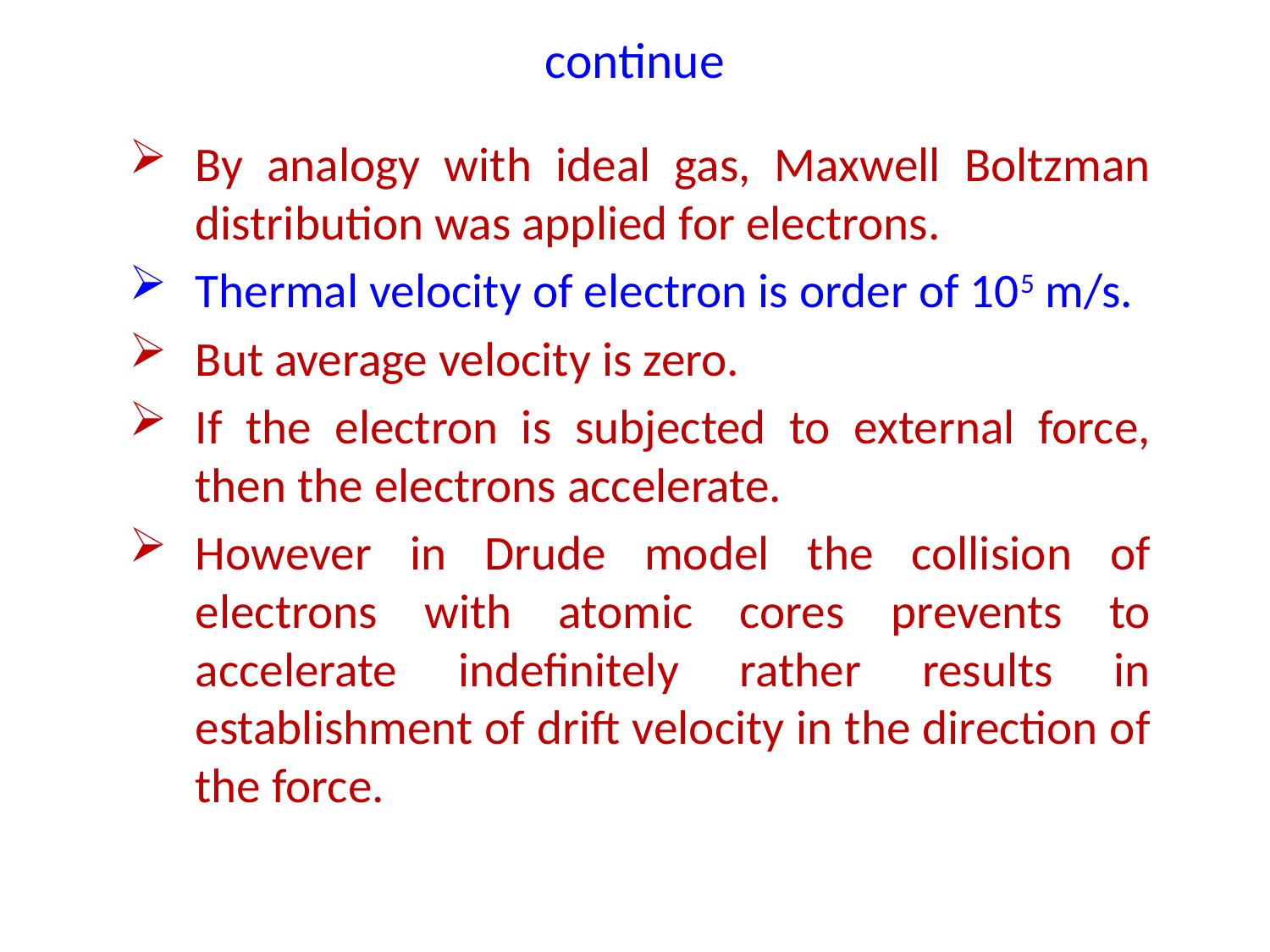

# continue
By analogy with ideal gas, Maxwell Boltzman distribution was applied for electrons.
Thermal velocity of electron is order of 105 m/s.
But average velocity is zero.
If the electron is subjected to external force, then the electrons accelerate.
However in Drude model the collision of electrons with atomic cores prevents to accelerate indefinitely rather results in establishment of drift velocity in the direction of the force.